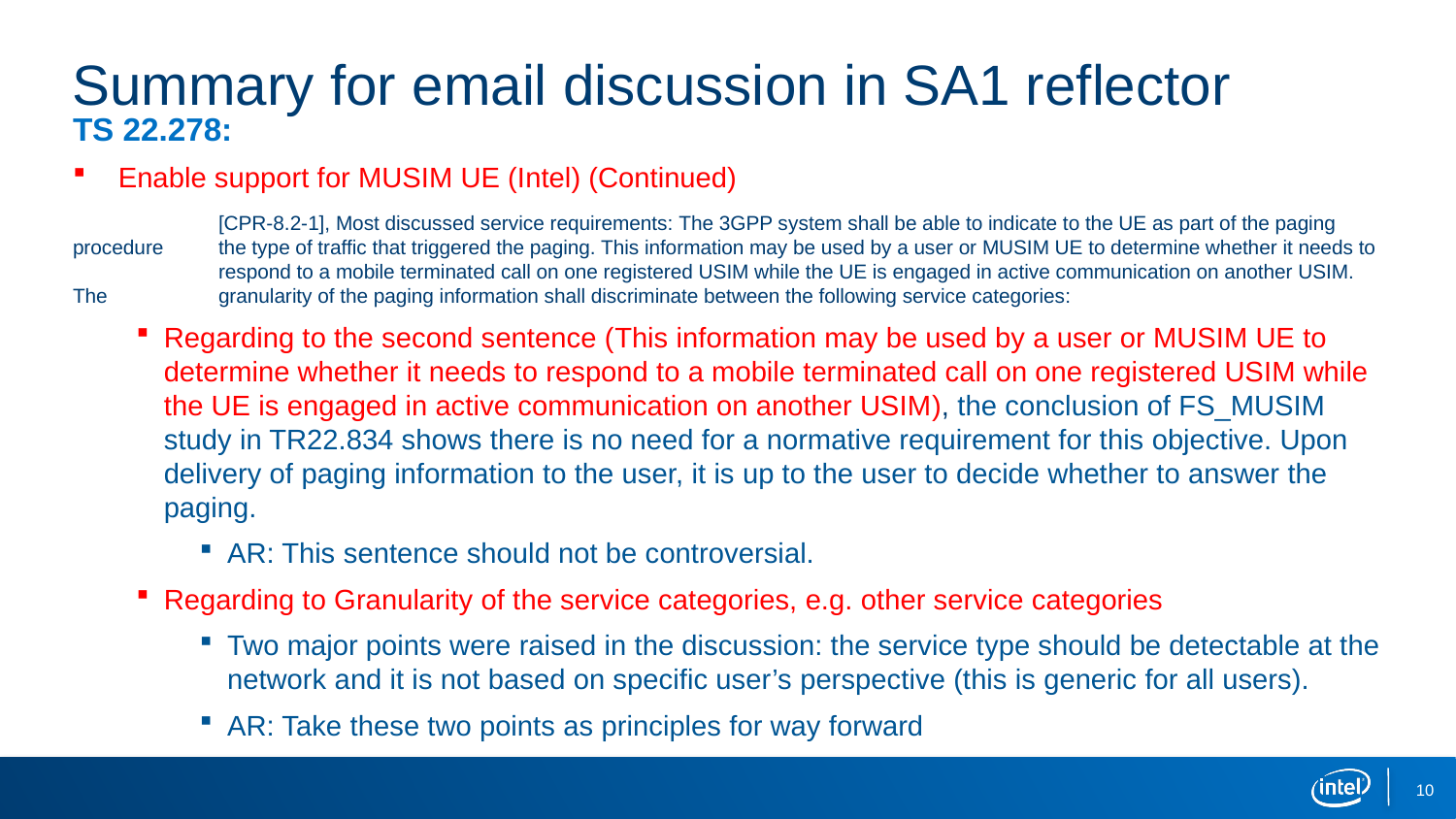

# Summary for email discussion in SA1 reflector
TS 22.278:
Enable support for MUSIM UE (Intel) (Continued)
	[CPR-8.2-1], Most discussed service requirements: The 3GPP system shall be able to indicate to the UE as part of the paging procedure 	the type of traffic that triggered the paging. This information may be used by a user or MUSIM UE to determine whether it needs to 	respond to a mobile terminated call on one registered USIM while the UE is engaged in active communication on another USIM. The 	granularity of the paging information shall discriminate between the following service categories:
Regarding to the second sentence (This information may be used by a user or MUSIM UE to determine whether it needs to respond to a mobile terminated call on one registered USIM while the UE is engaged in active communication on another USIM), the conclusion of FS_MUSIM study in TR22.834 shows there is no need for a normative requirement for this objective. Upon delivery of paging information to the user, it is up to the user to decide whether to answer the paging.
AR: This sentence should not be controversial.
Regarding to Granularity of the service categories, e.g. other service categories
Two major points were raised in the discussion: the service type should be detectable at the network and it is not based on specific user’s perspective (this is generic for all users).
AR: Take these two points as principles for way forward
10